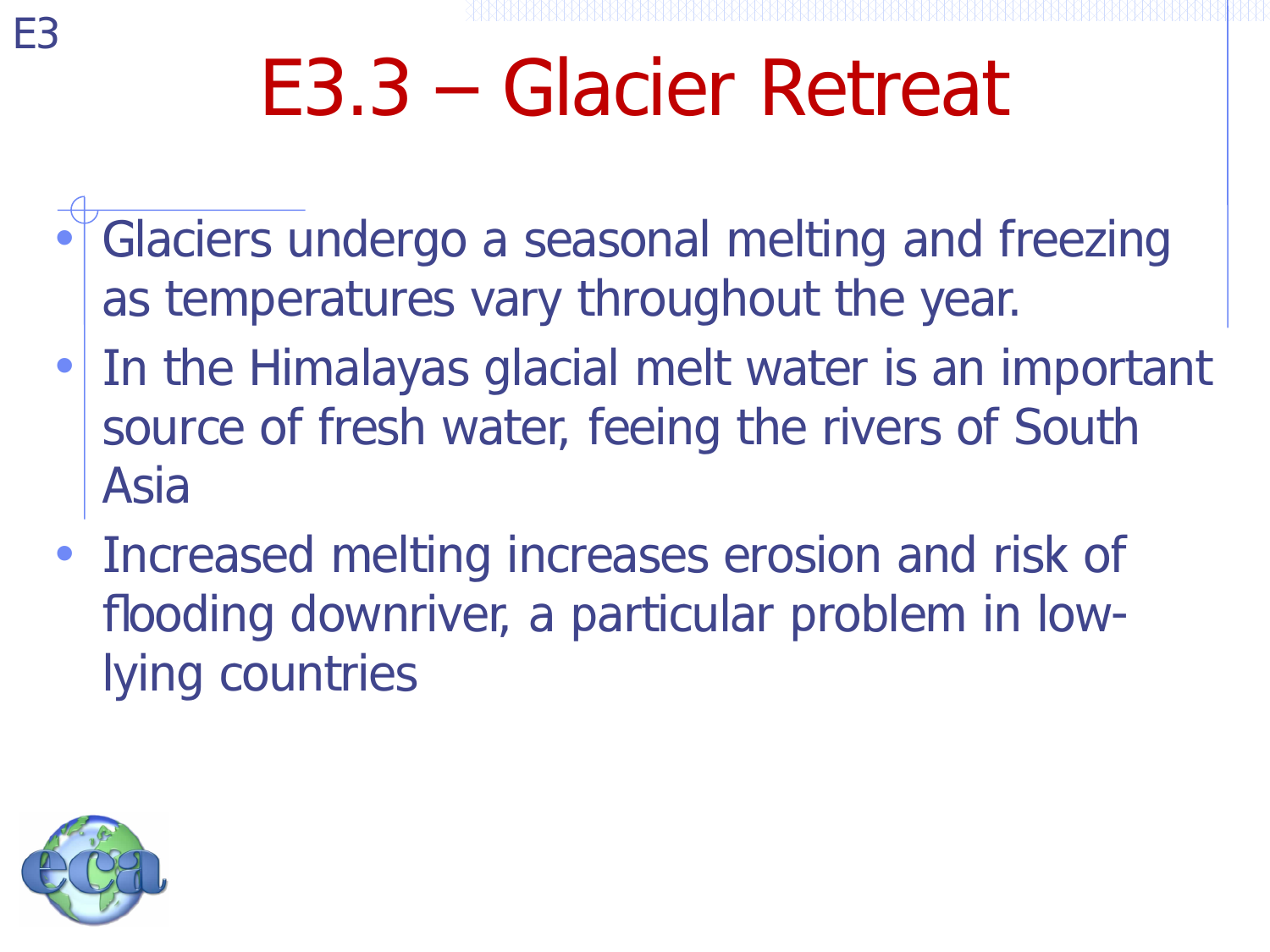

# E3.3 – Glacier Retreat
Glaciers undergo a seasonal melting and freezing as temperatures vary throughout the year.
In the Himalayas glacial melt water is an important source of fresh water, feeing the rivers of South Asia
Increased melting increases erosion and risk of flooding downriver, a particular problem in low-lying countries